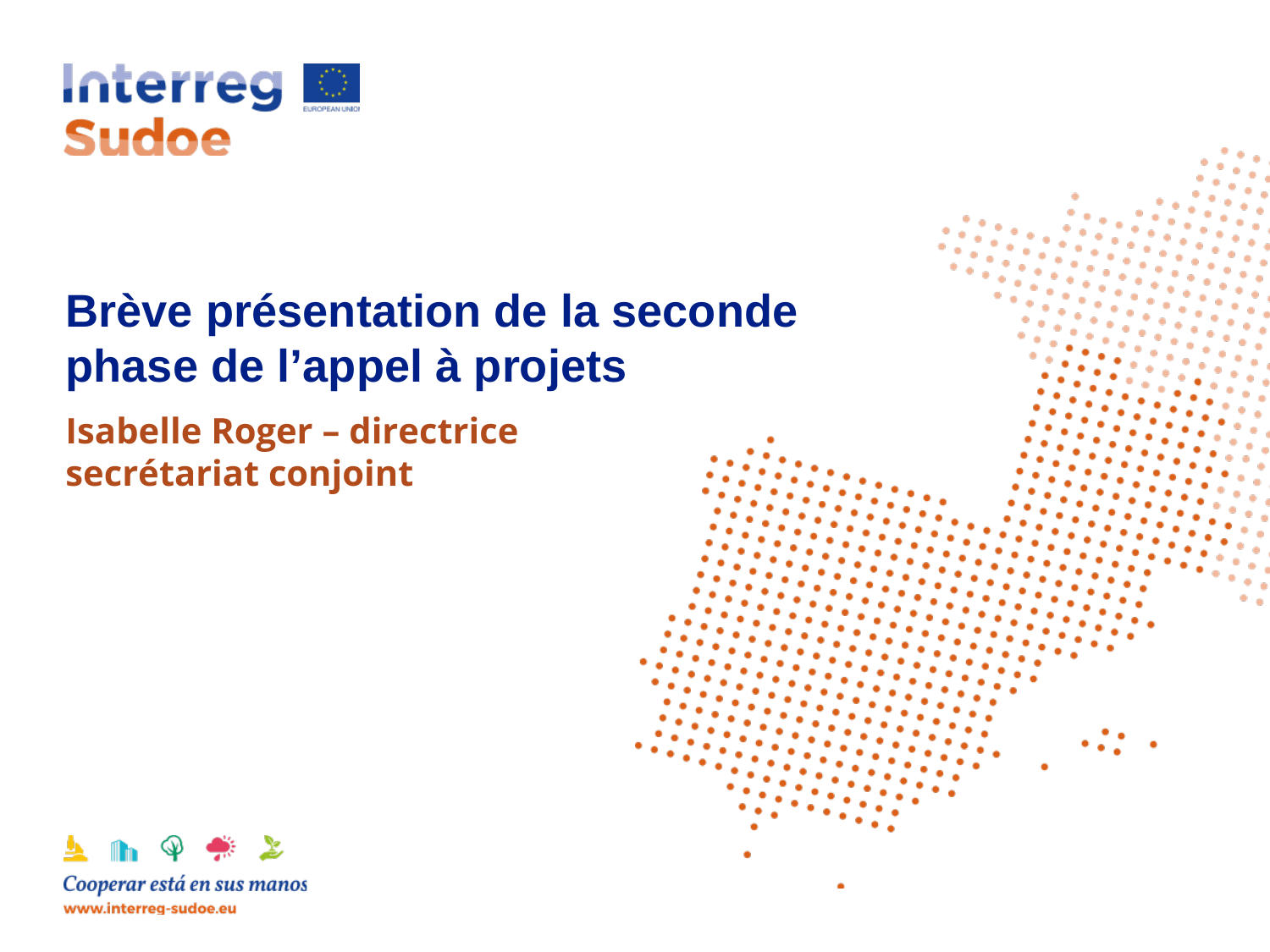

# Brève présentation de la seconde phase de l’appel à projets
Isabelle Roger – directrice secrétariat conjoint